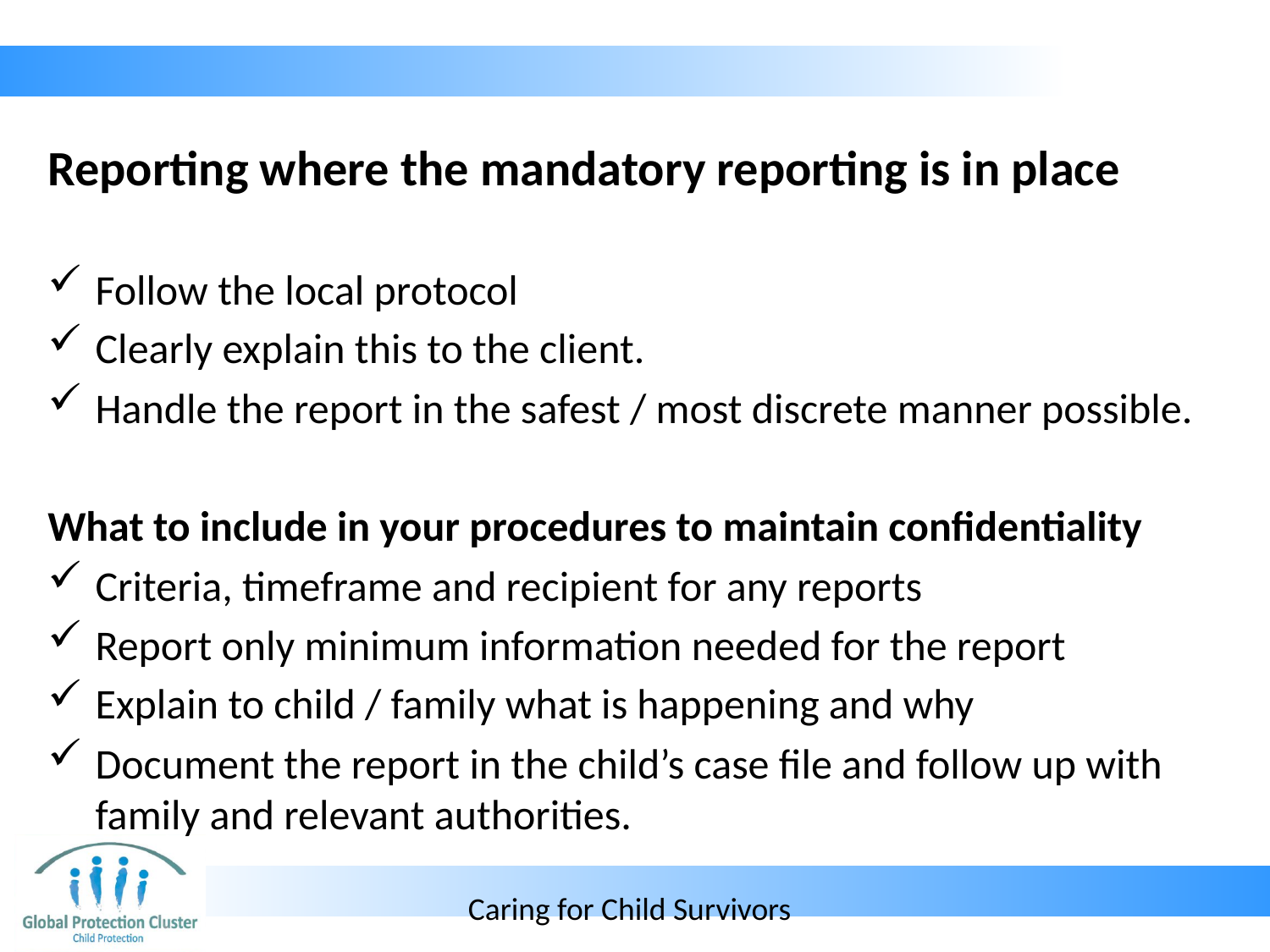

# Reporting where the mandatory reporting is in place
Follow the local protocol
Clearly explain this to the client.
Handle the report in the safest / most discrete manner possible.

What to include in your procedures to maintain confidentiality
Criteria, timeframe and recipient for any reports
Report only minimum information needed for the report
Explain to child / family what is happening and why
Document the report in the child’s case file and follow up with family and relevant authorities.

Caring for Child Survivors